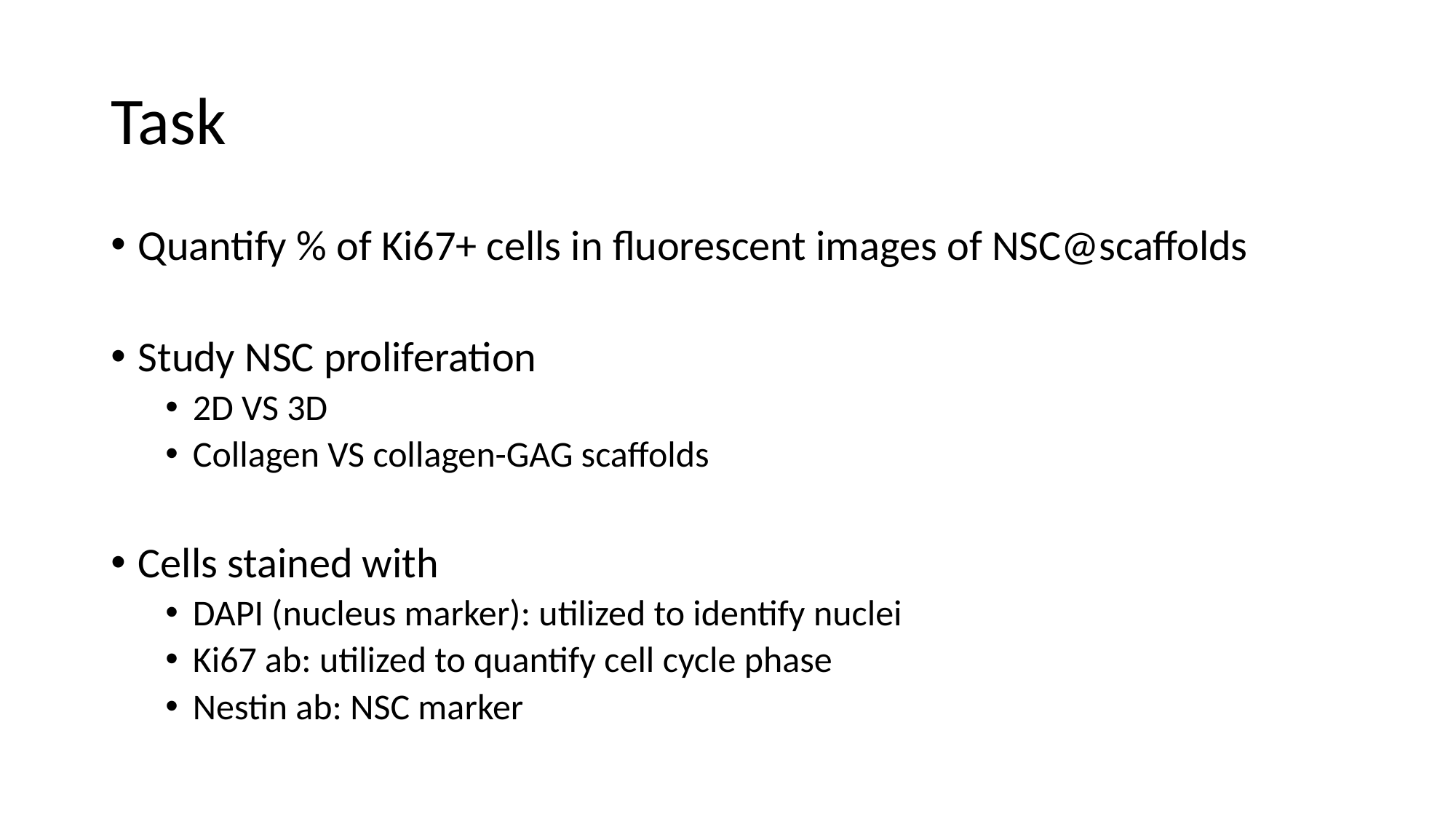

# Task
Quantify % of Ki67+ cells in fluorescent images of NSC@scaffolds

Study NSC proliferation
2D VS 3D
Collagen VS collagen-GAG scaffolds

Cells stained with
DAPI (nucleus marker): utilized to identify nuclei
Ki67 ab: utilized to quantify cell cycle phase
Nestin ab: NSC marker